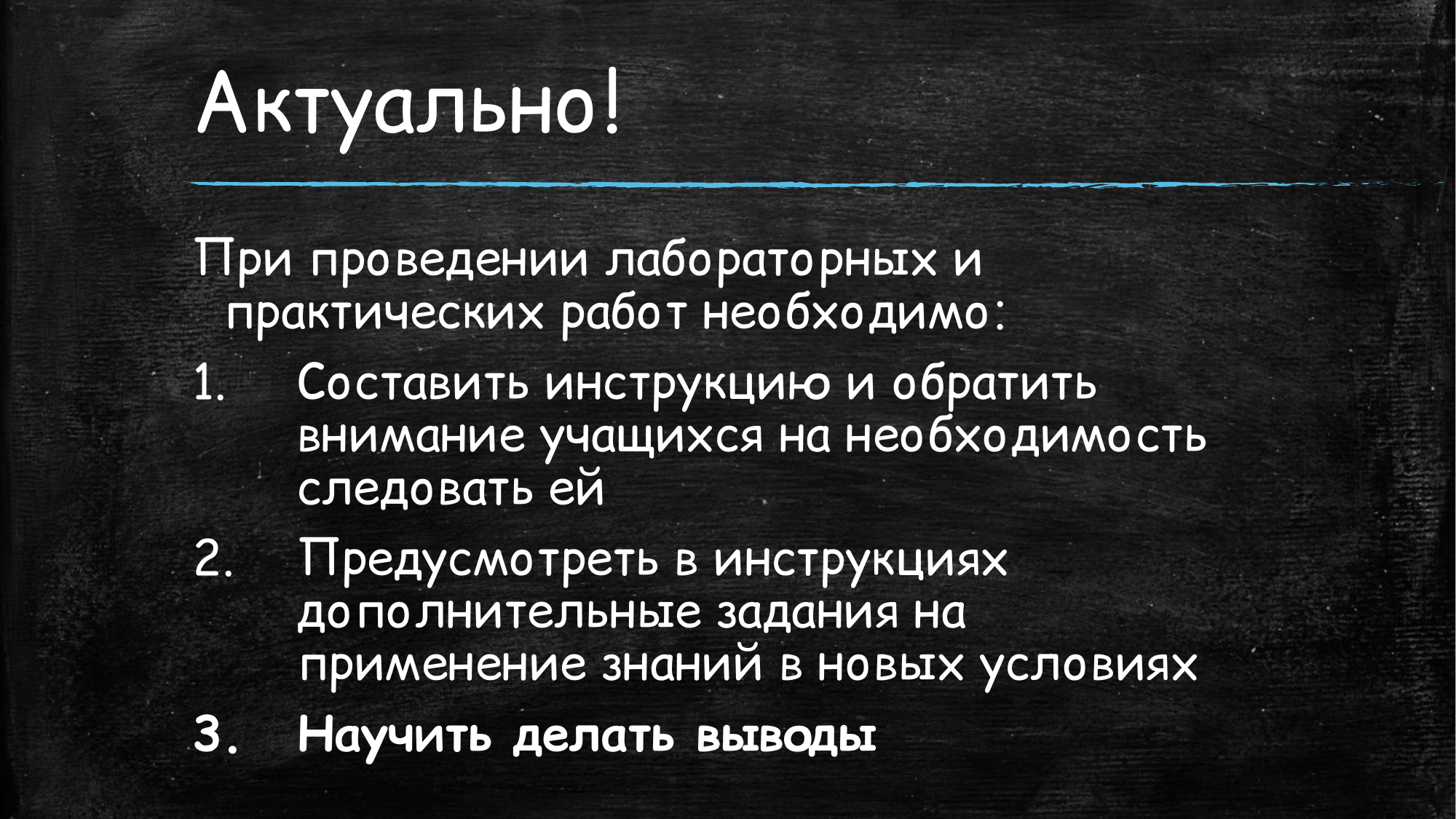

# Актуально!
При проведении лабораторных и практических работ необходимо:
Составить инструкцию и обратить внимание учащихся на необходимость следовать ей
Предусмотреть в инструкциях дополнительные задания на применение знаний в новых условиях
Научить делать выводы